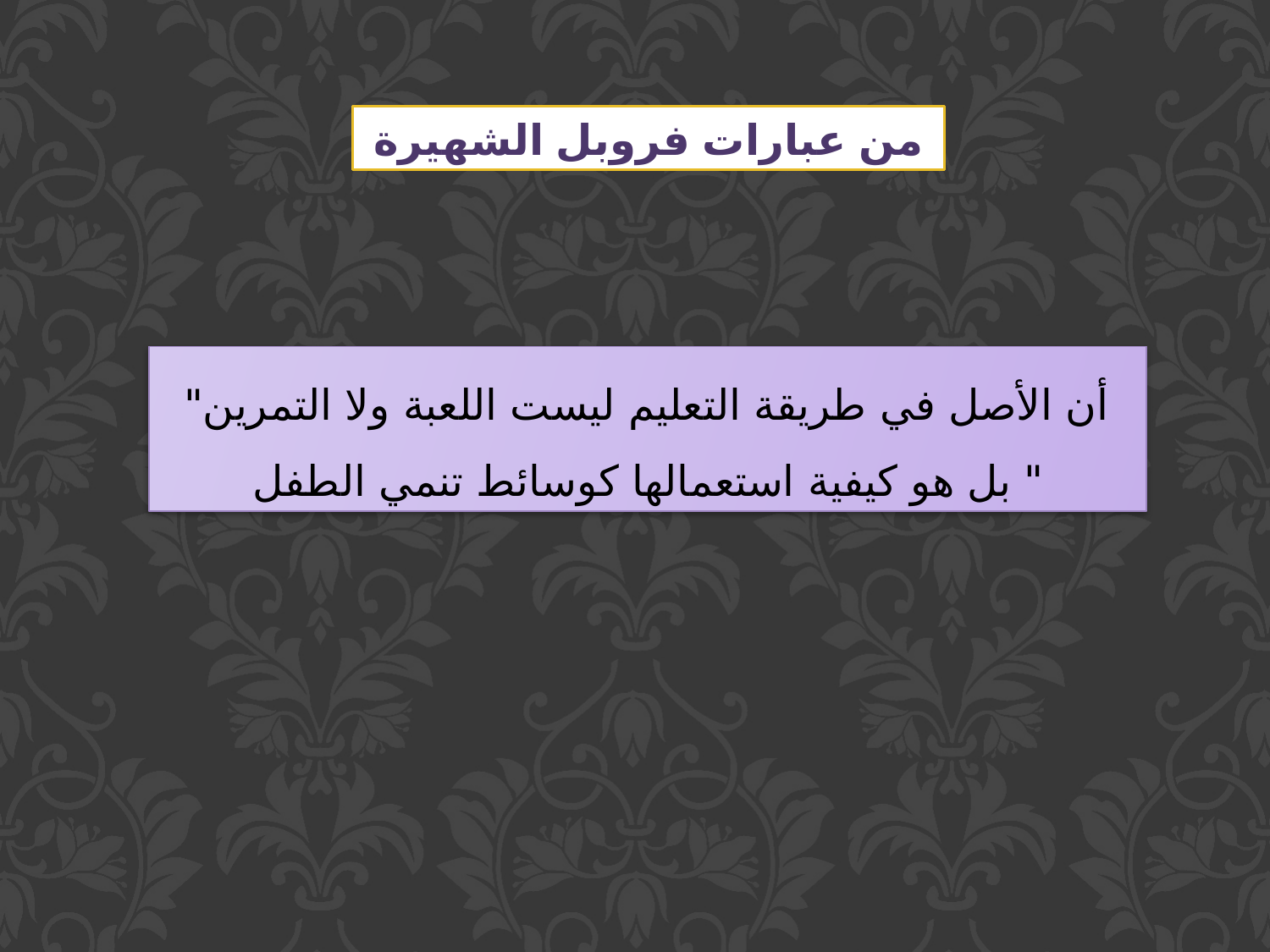

من عبارات فروبل الشهيرة
"أن الأصل في طريقة التعليم ليست اللعبة ولا التمرين بل هو كيفية استعمالها كوسائط تنمي الطفل "